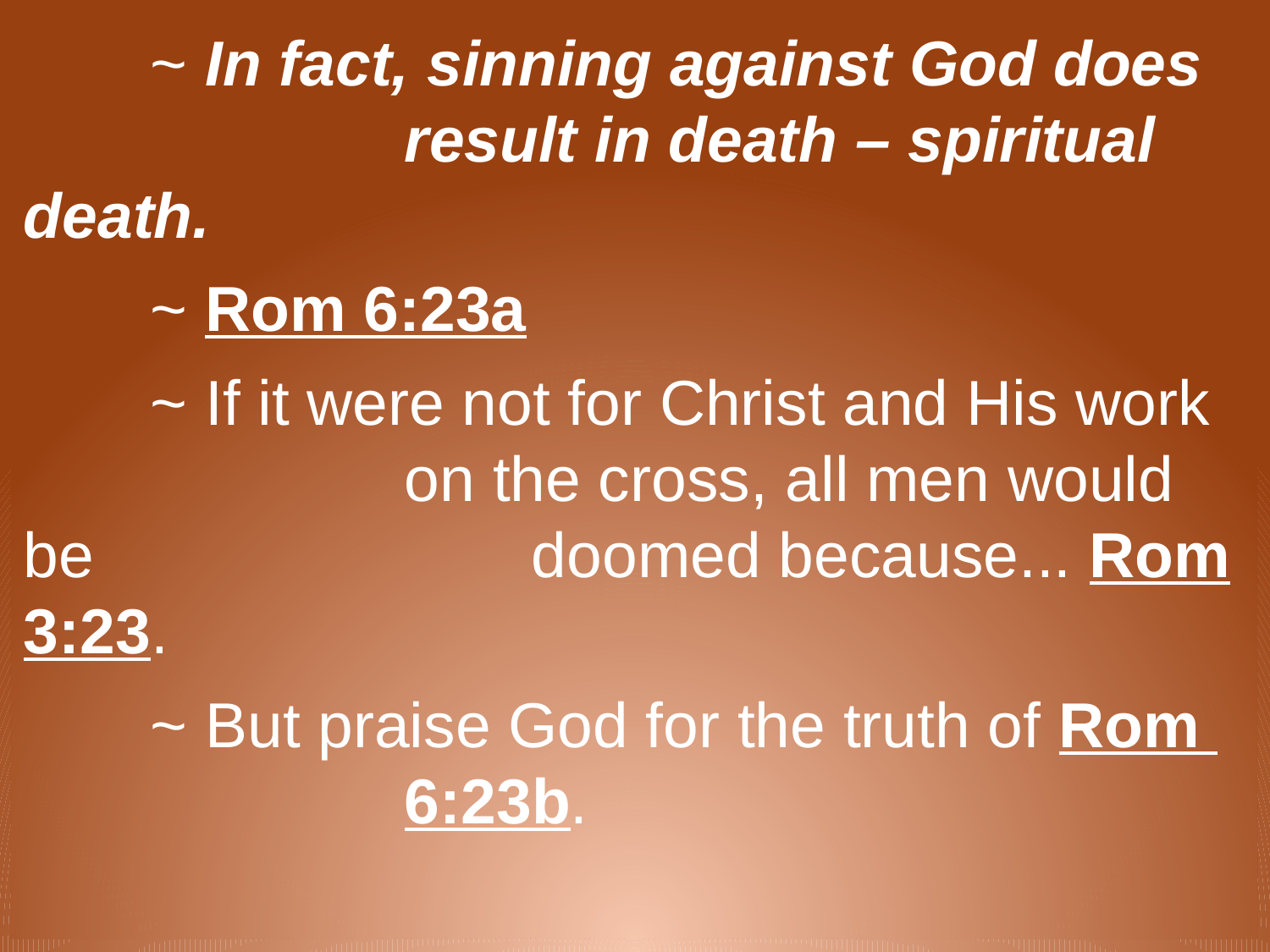

~ In fact, sinning against God does 			result in death – spiritual death.
	~ Rom 6:23a
	~ If it were not for Christ and His work 			on the cross, all men would be 				doomed because... Rom 3:23.
	~ But praise God for the truth of Rom 			6:23b.